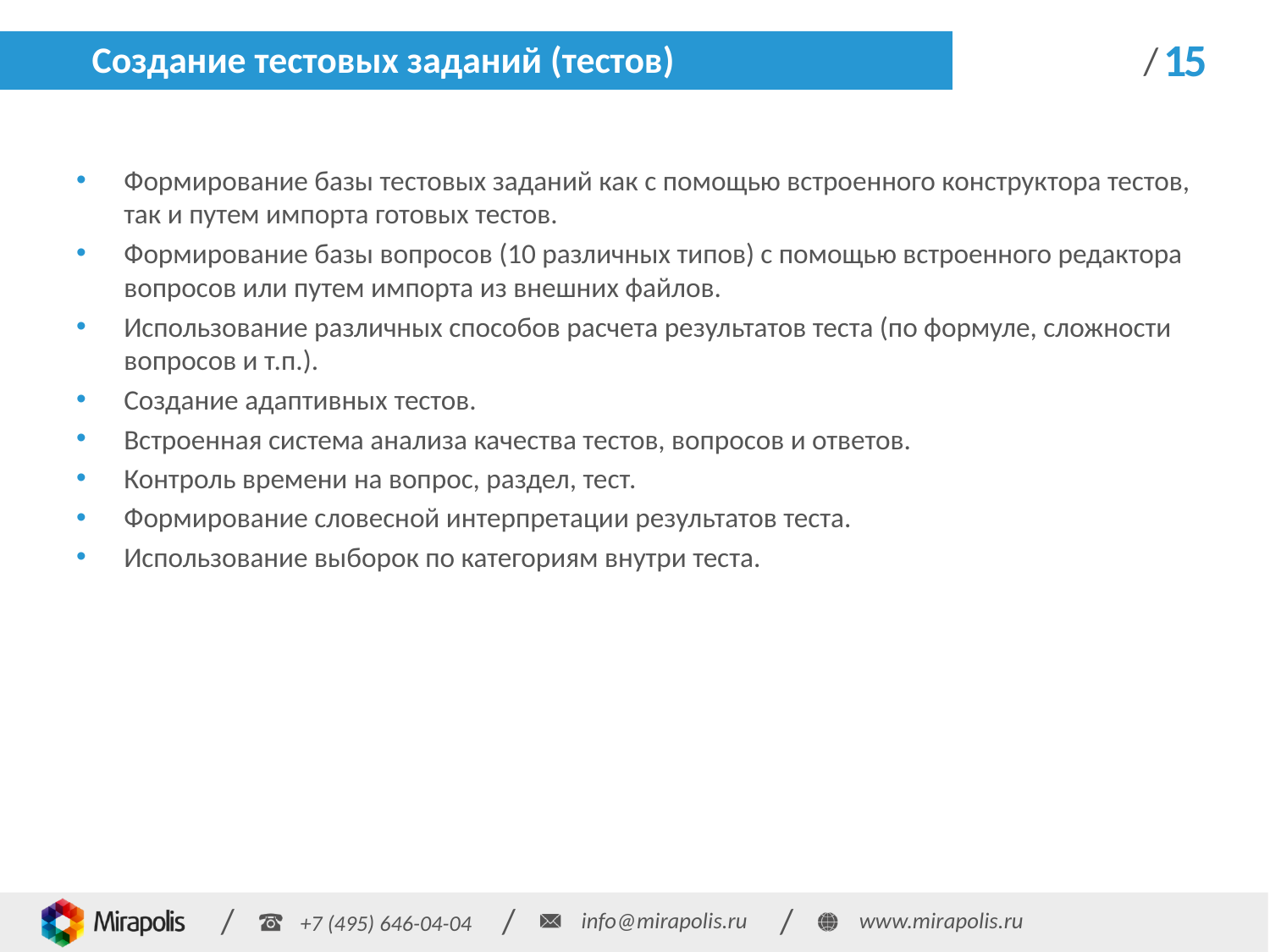

# Создание тестовых заданий (тестов)
15
Формирование базы тестовых заданий как с помощью встроенного конструктора тестов, так и путем импорта готовых тестов.
Формирование базы вопросов (10 различных типов) с помощью встроенного редактора вопросов или путем импорта из внешних файлов.
Использование различных способов расчета результатов теста (по формуле, сложности вопросов и т.п.).
Создание адаптивных тестов.
Встроенная система анализа качества тестов, вопросов и ответов.
Контроль времени на вопрос, раздел, тест.
Формирование словесной интерпретации результатов теста.
Использование выборок по категориям внутри теста.